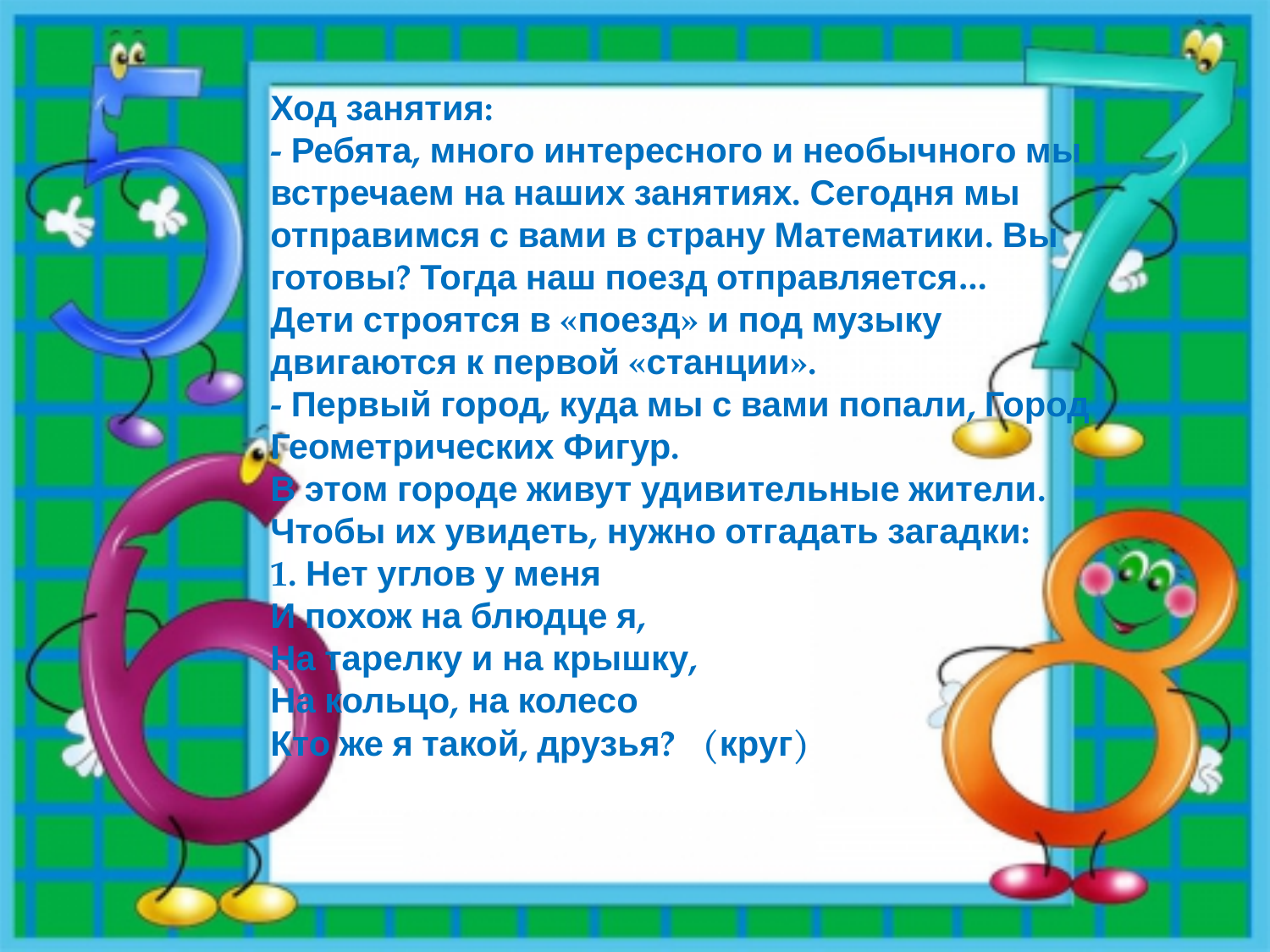

Ход занятия:
- Ребята, много интересного и необычного мы встречаем на наших занятиях. Сегодня мы отправимся с вами в страну Математики. Вы готовы? Тогда наш поезд отправляется…
Дети строятся в «поезд» и под музыку двигаются к первой «станции».
- Первый город, куда мы с вами попали, Город Геометрических Фигур.
В этом городе живут удивительные жители. Чтобы их увидеть, нужно отгадать загадки:
1. Нет углов у меня
И похож на блюдце я,
На тарелку и на крышку,
На кольцо, на колесо
Кто же я такой, друзья?   (круг)